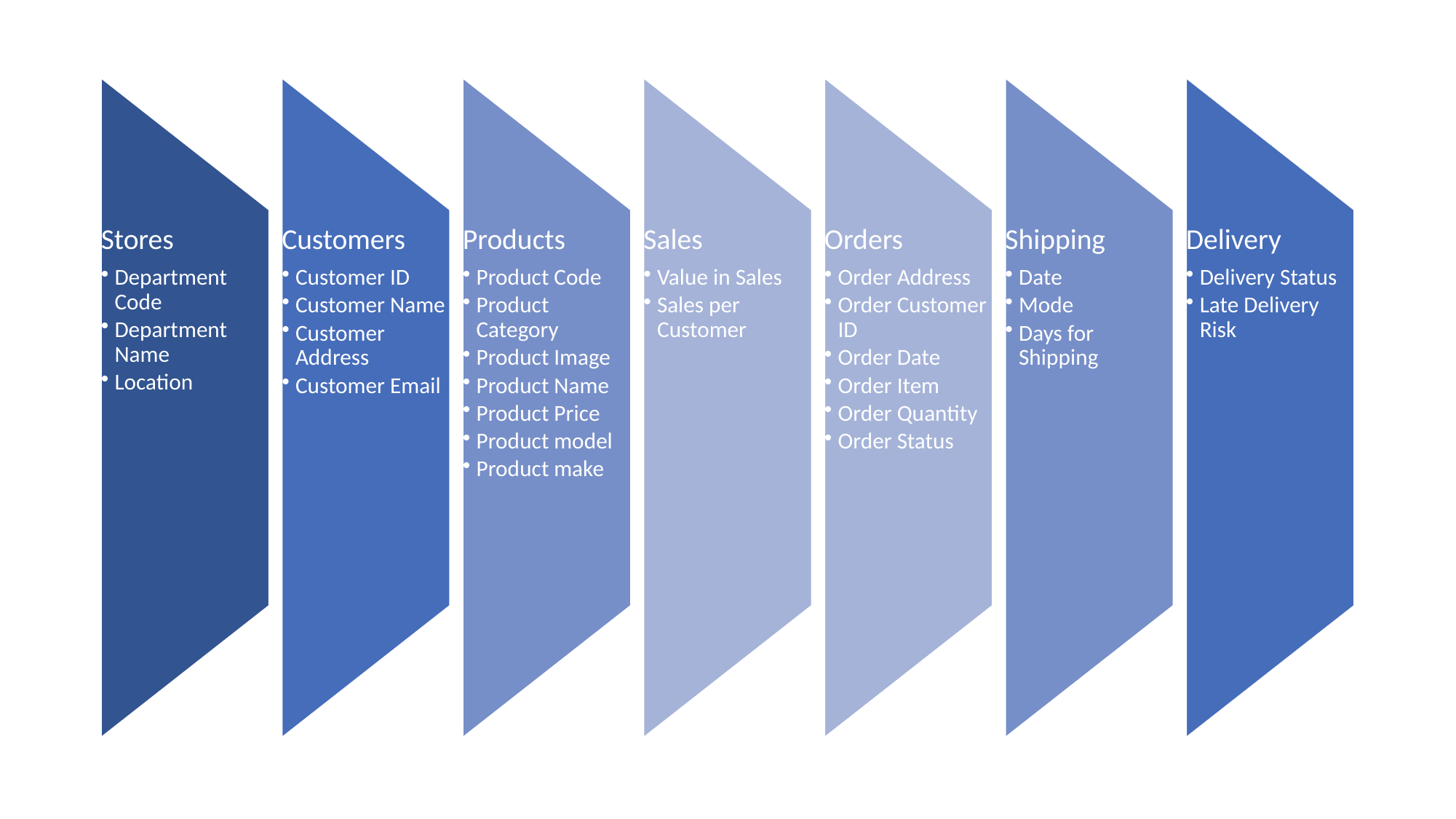

Stores
Department Code
Department Name
Location
Customers
Customer ID
Customer Name
Customer Address
Customer Email
Products
Product Code
Product Category
Product Image
Product Name
Product Price
Product model
Product make
Sales
Value in Sales
Sales per Customer
Orders
Order Address
Order Customer ID
Order Date
Order Item
Order Quantity
Order Status
Shipping
Date
Mode
Days for Shipping
Delivery
Delivery Status
Late Delivery Risk